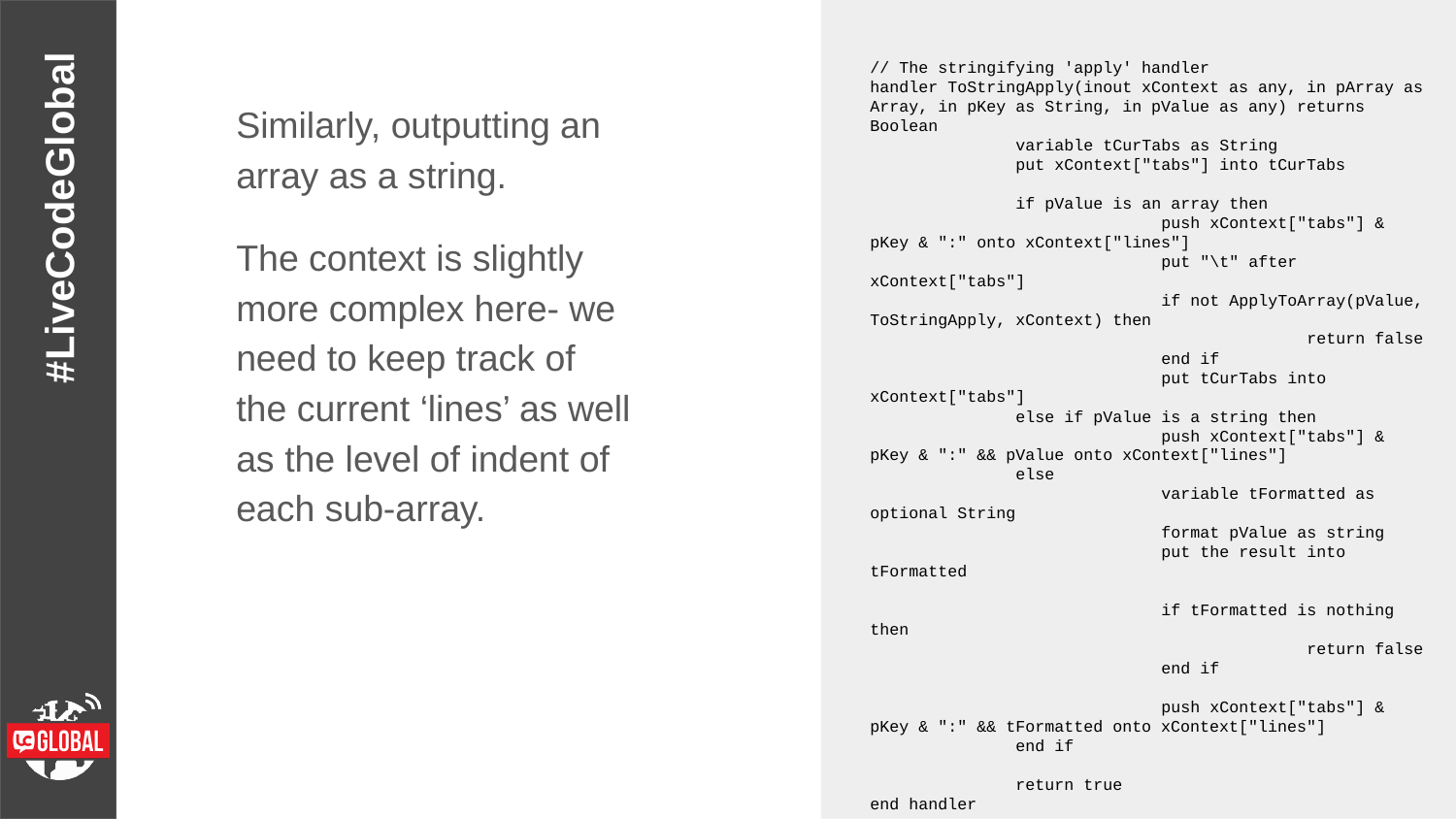

// The stringifying 'apply' handler
handler ToStringApply(inout xContext as any, in pArray as Array, in pKey as String, in pValue as any) returns Boolean
	variable tCurTabs as String
	put xContext["tabs"] into tCurTabs

	if pValue is an array then
		push xContext["tabs"] & pKey & ":" onto xContext["lines"]
		put "\t" after xContext["tabs"]
		if not ApplyToArray(pValue, ToStringApply, xContext) then
			return false
		end if
		put tCurTabs into xContext["tabs"]
	else if pValue is a string then
		push xContext["tabs"] & pKey & ":" && pValue onto xContext["lines"]
	else
		variable tFormatted as optional String
		format pValue as string
		put the result into tFormatted

		if tFormatted is nothing then
			return false
		end if

		push xContext["tabs"] & pKey & ":" && tFormatted onto xContext["lines"]
	end if

	return true
end handler

Similarly, outputting an array as a string.
The context is slightly more complex here- we need to keep track of the current ‘lines’ as well as the level of indent of each sub-array.